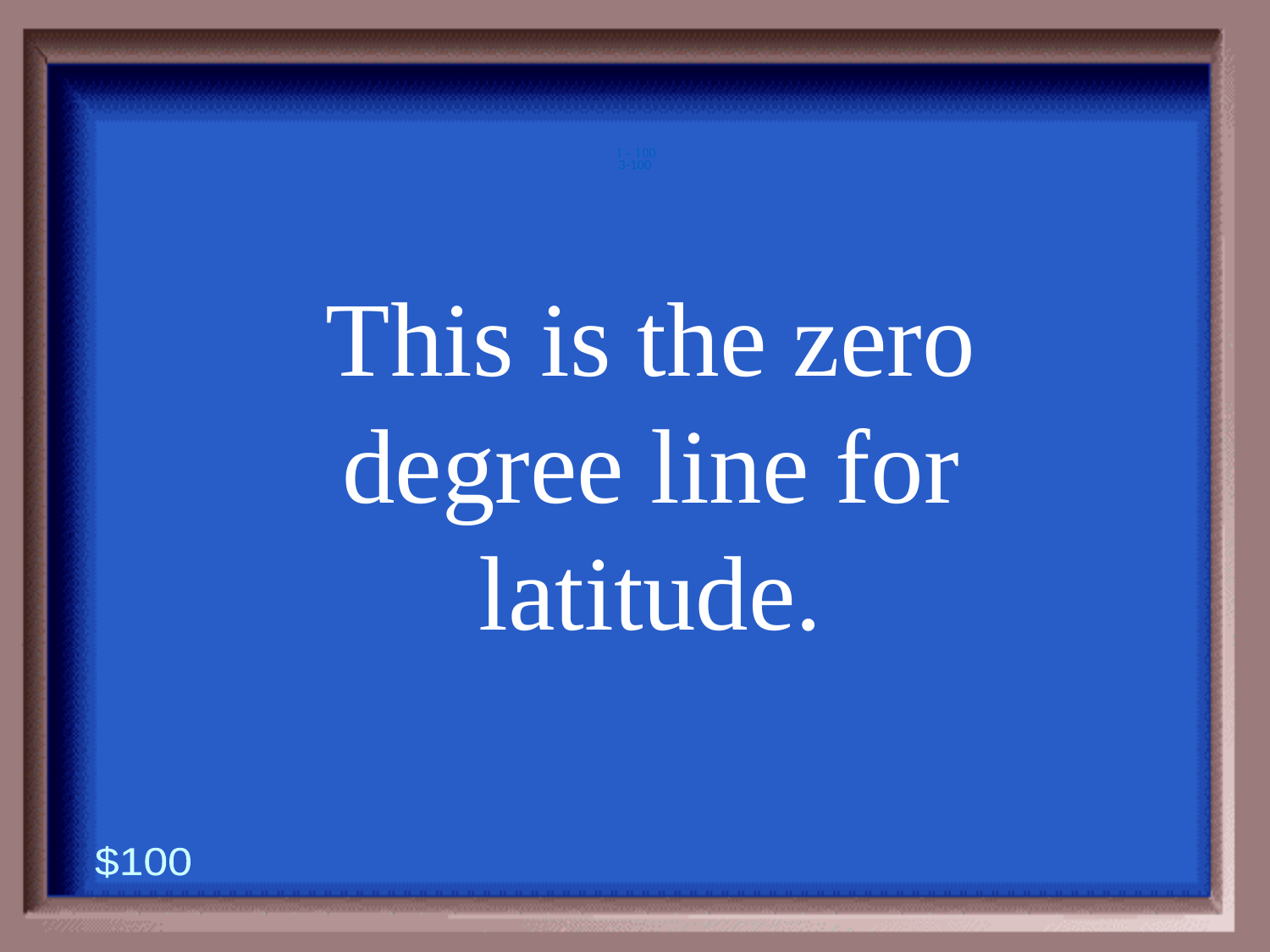

3-100
1 - 100
This is the zero degree line for latitude.
$100